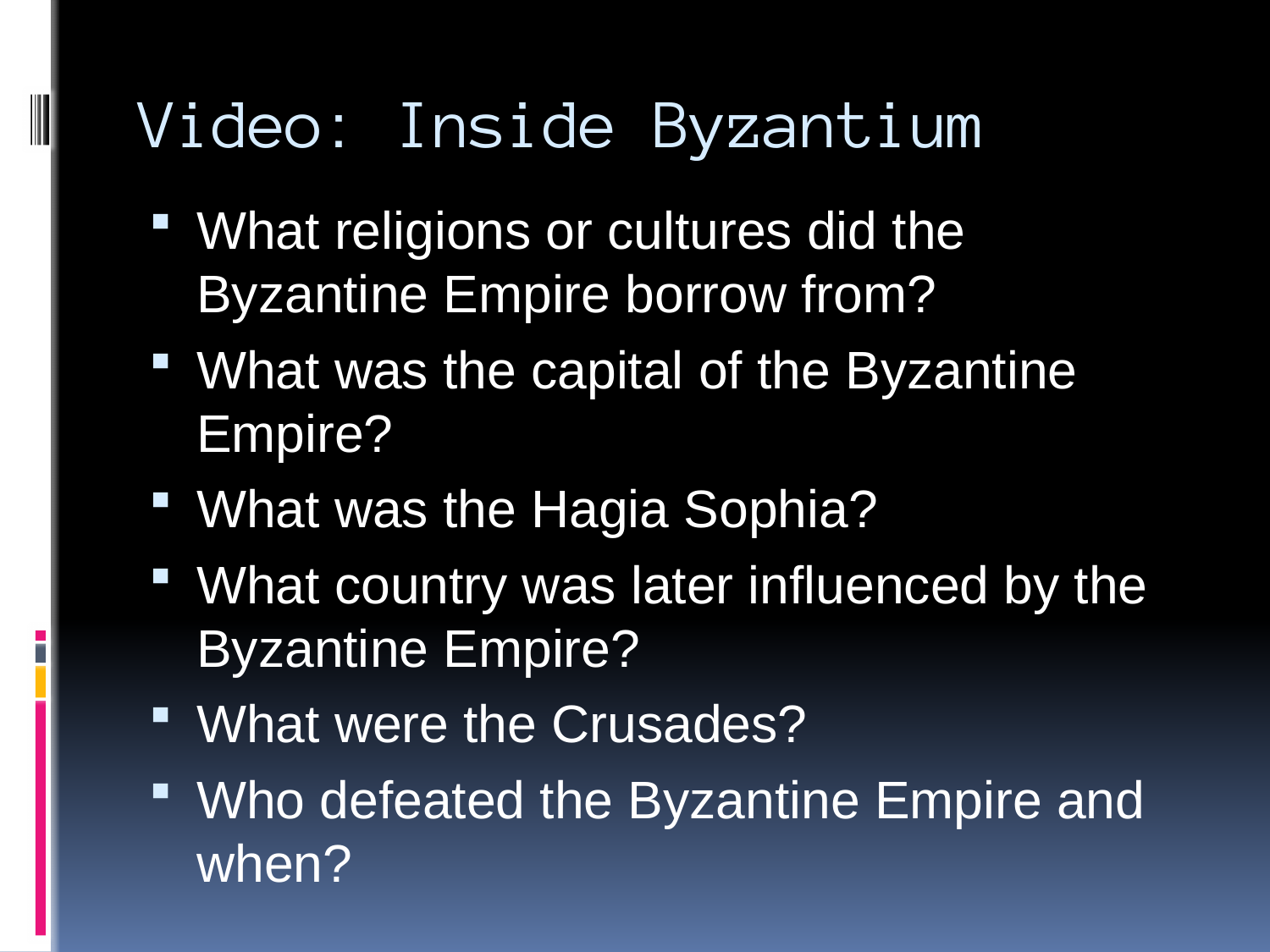

# Video: Inside Byzantium
What religions or cultures did the Byzantine Empire borrow from?
What was the capital of the Byzantine Empire?
What was the Hagia Sophia?
What country was later influenced by the Byzantine Empire?
What were the Crusades?
Who defeated the Byzantine Empire and when?